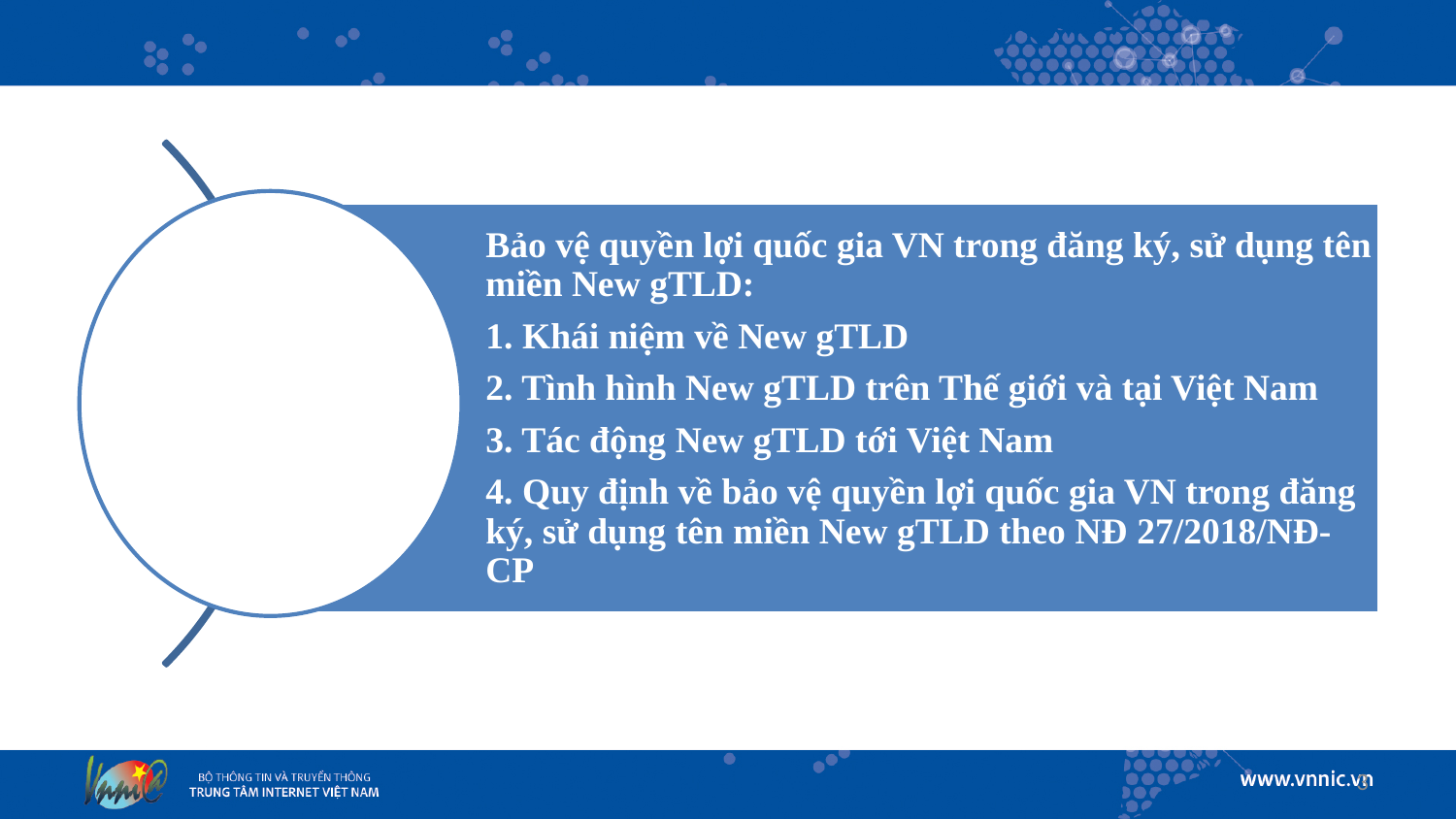

#
Bảo vệ quyền lợi quốc gia VN trong đăng ký, sử dụng tên miền New gTLD:
1. Khái niệm về New gTLD
2. Tình hình New gTLD trên Thế giới và tại Việt Nam
3. Tác động New gTLD tới Việt Nam
4. Quy định về bảo vệ quyền lợi quốc gia VN trong đăng ký, sử dụng tên miền New gTLD theo NĐ 27/2018/NĐ-CP
3